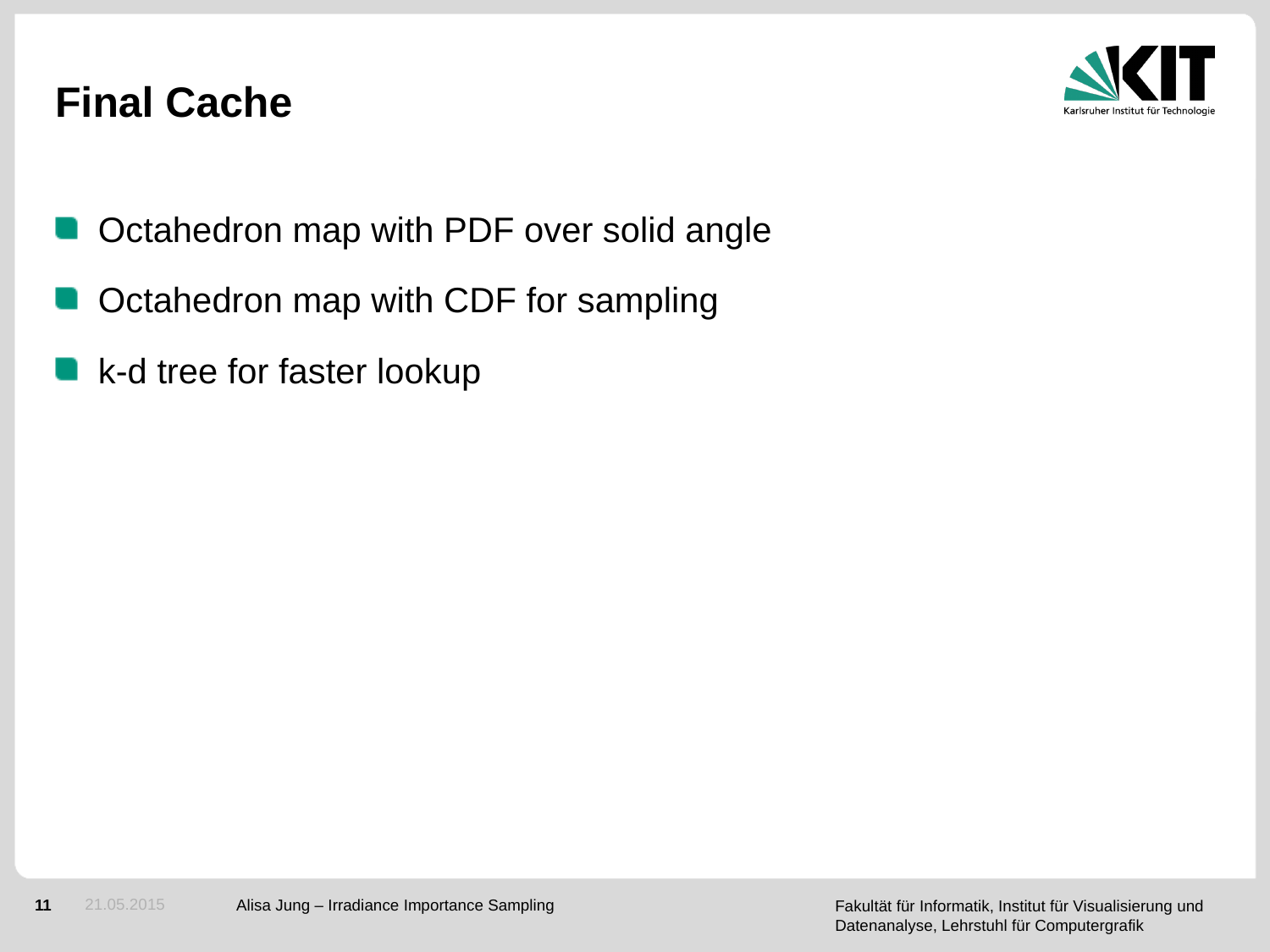

# Final Cache
Octahedron map with PDF over solid angle
Octahedron map with CDF for sampling
k-d tree for faster lookup
21.05.2015
Alisa Jung – Irradiance Importance Sampling